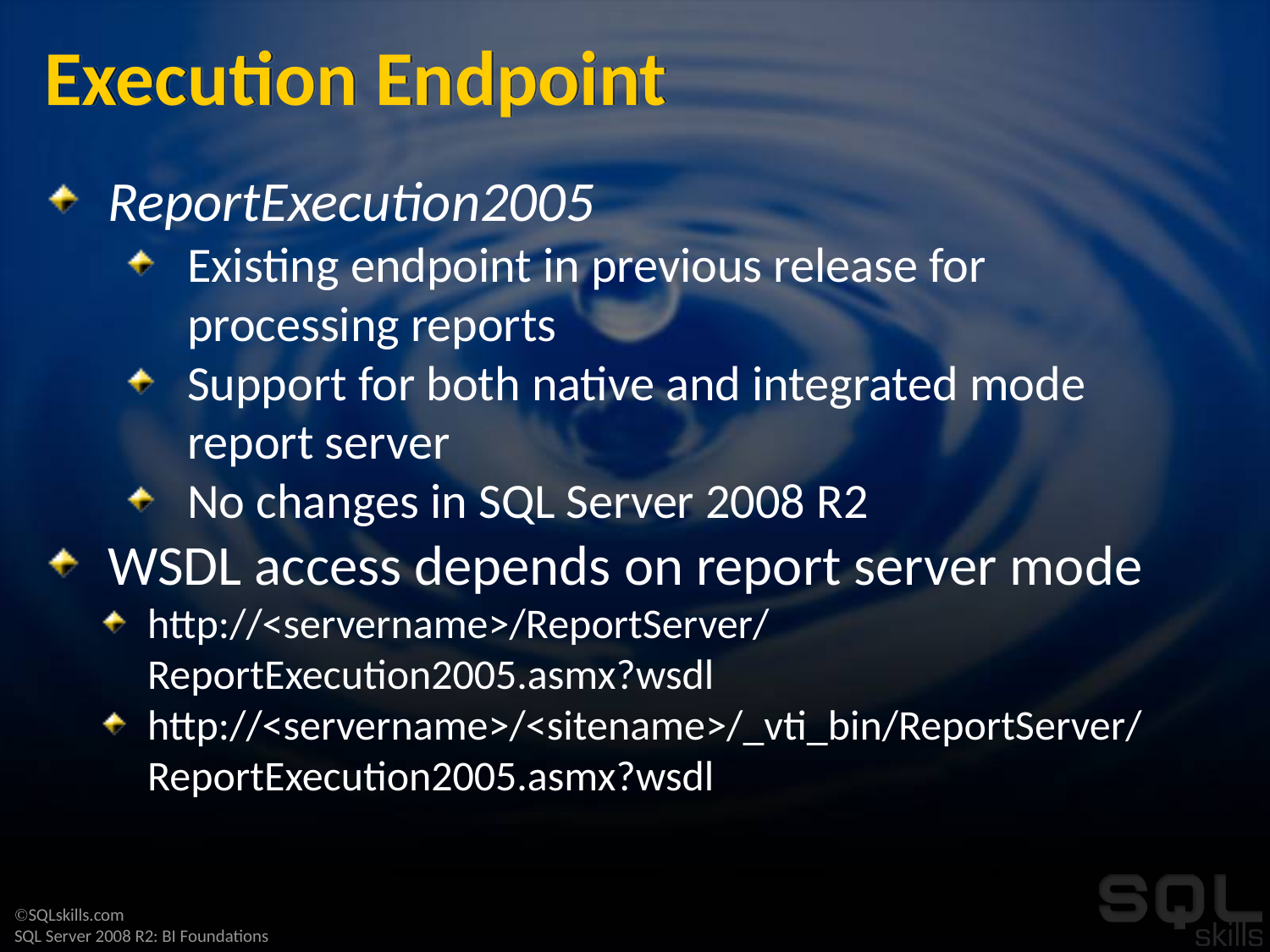

# Execution Endpoint
ReportExecution2005
Existing endpoint in previous release for processing reports
Support for both native and integrated mode report server
No changes in SQL Server 2008 R2
WSDL access depends on report server mode
http://<servername>/ReportServer/ReportExecution2005.asmx?wsdl
http://<servername>/<sitename>/_vti_bin/ReportServer/
ReportExecution2005.asmx?wsdl